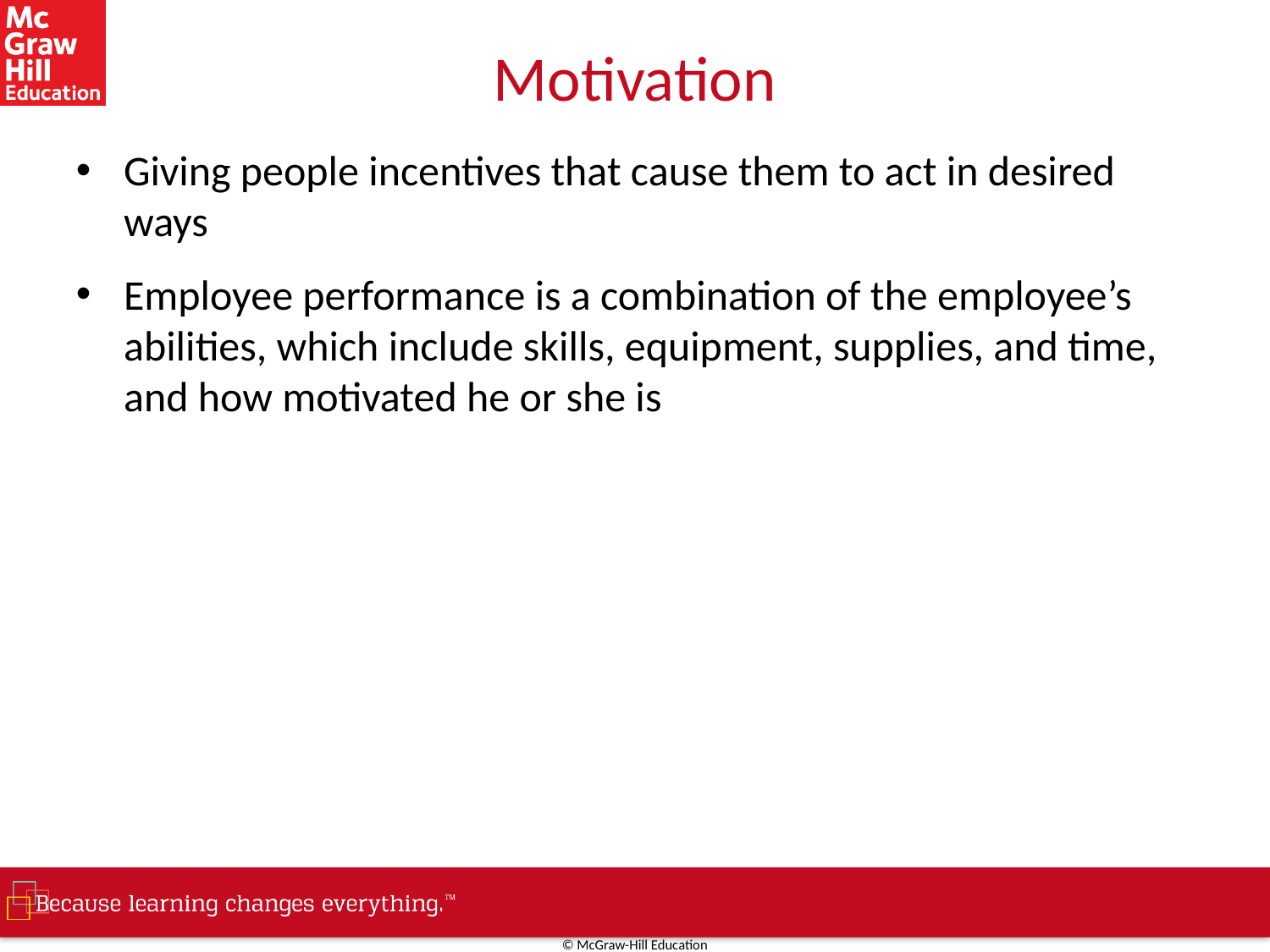

# Motivation
Giving people incentives that cause them to act in desired ways
Employee performance is a combination of the employee’s abilities, which include skills, equipment, supplies, and time, and how motivated he or she is